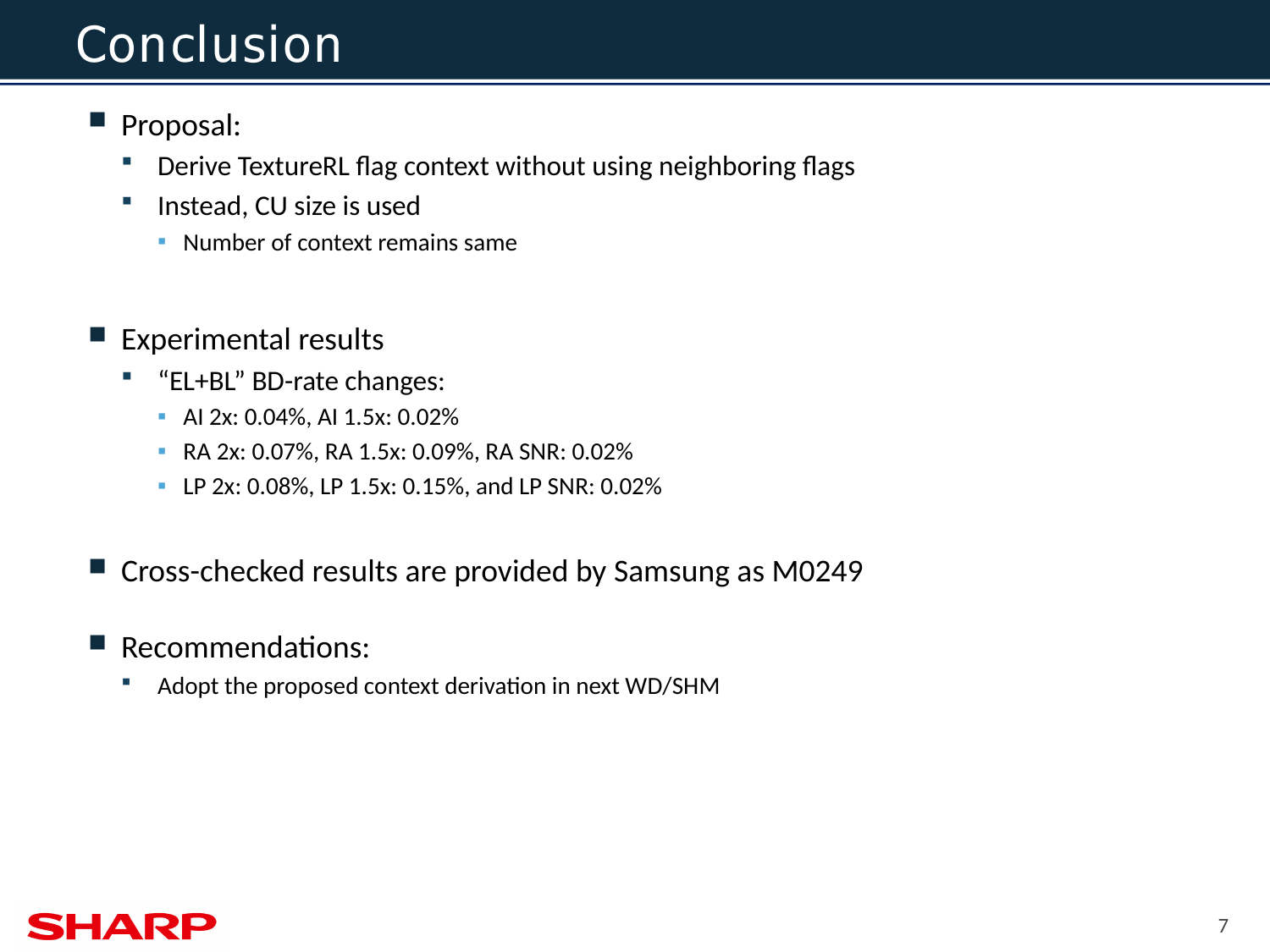

# Conclusion
Proposal:
Derive TextureRL flag context without using neighboring flags
Instead, CU size is used
Number of context remains same

Experimental results
“EL+BL” BD-rate changes:
AI 2x: 0.04%, AI 1.5x: 0.02%
RA 2x: 0.07%, RA 1.5x: 0.09%, RA SNR: 0.02%
LP 2x: 0.08%, LP 1.5x: 0.15%, and LP SNR: 0.02%

Cross-checked results are provided by Samsung as M0249

Recommendations:
Adopt the proposed context derivation in next WD/SHM
7